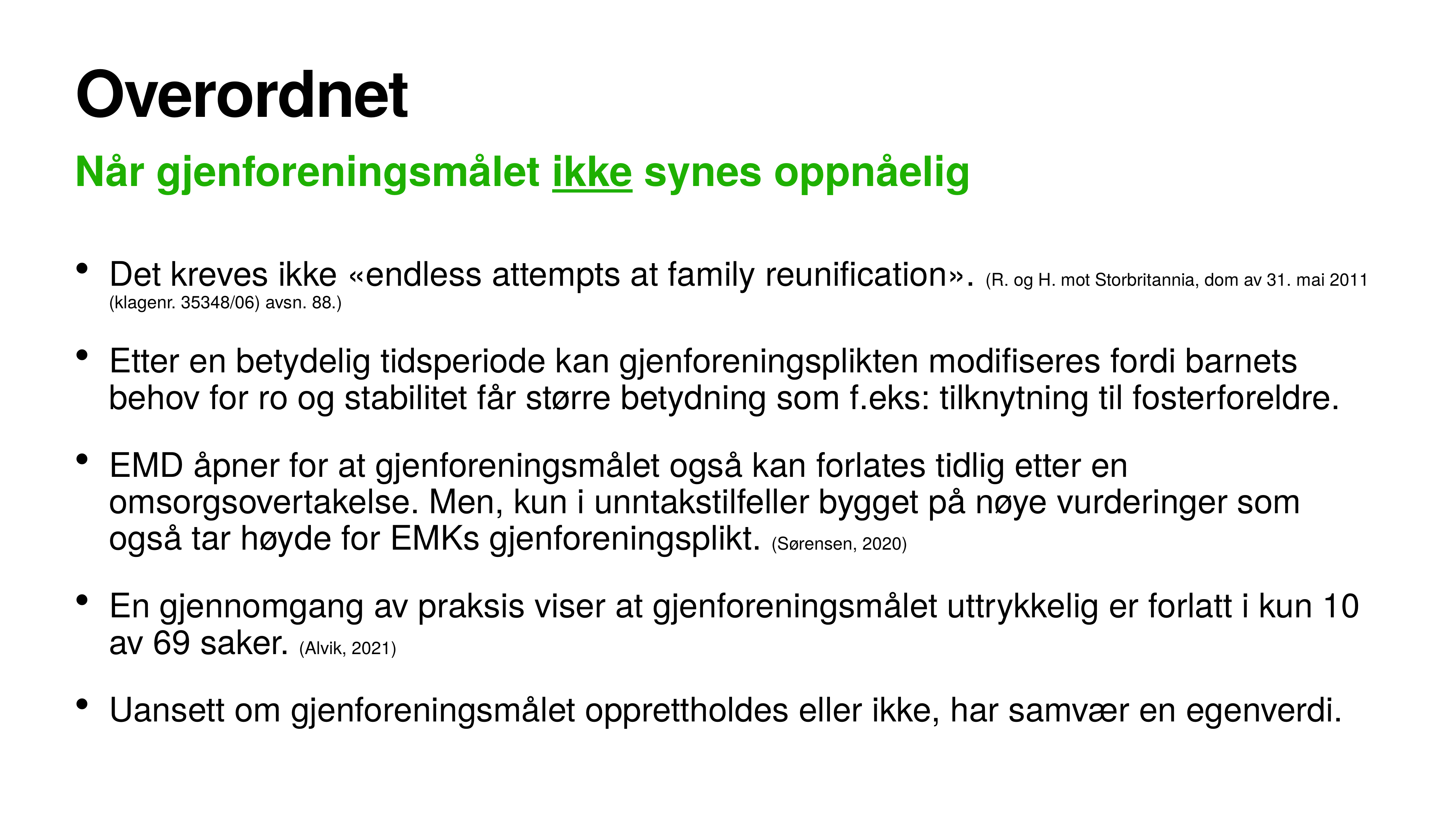

# Overordnet
Når gjenforeningsmålet ikke synes oppnåelig
Det kreves ikke «endless attempts at family reunification». (R. og H. mot Storbritannia, dom av 31. mai 2011 (klagenr. 35348/06) avsn. 88.)
Etter en betydelig tidsperiode kan gjenforeningsplikten modifiseres fordi barnets behov for ro og stabilitet får større betydning som f.eks: tilknytning til fosterforeldre.
EMD åpner for at gjenforeningsmålet også kan forlates tidlig etter en omsorgsovertakelse. Men, kun i unntakstilfeller bygget på nøye vurderinger som også tar høyde for EMKs gjenforeningsplikt. (Sørensen, 2020)
En gjennomgang av praksis viser at gjenforeningsmålet uttrykkelig er forlatt i kun 10 av 69 saker. (Alvik, 2021)
Uansett om gjenforeningsmålet opprettholdes eller ikke, har samvær en egenverdi.